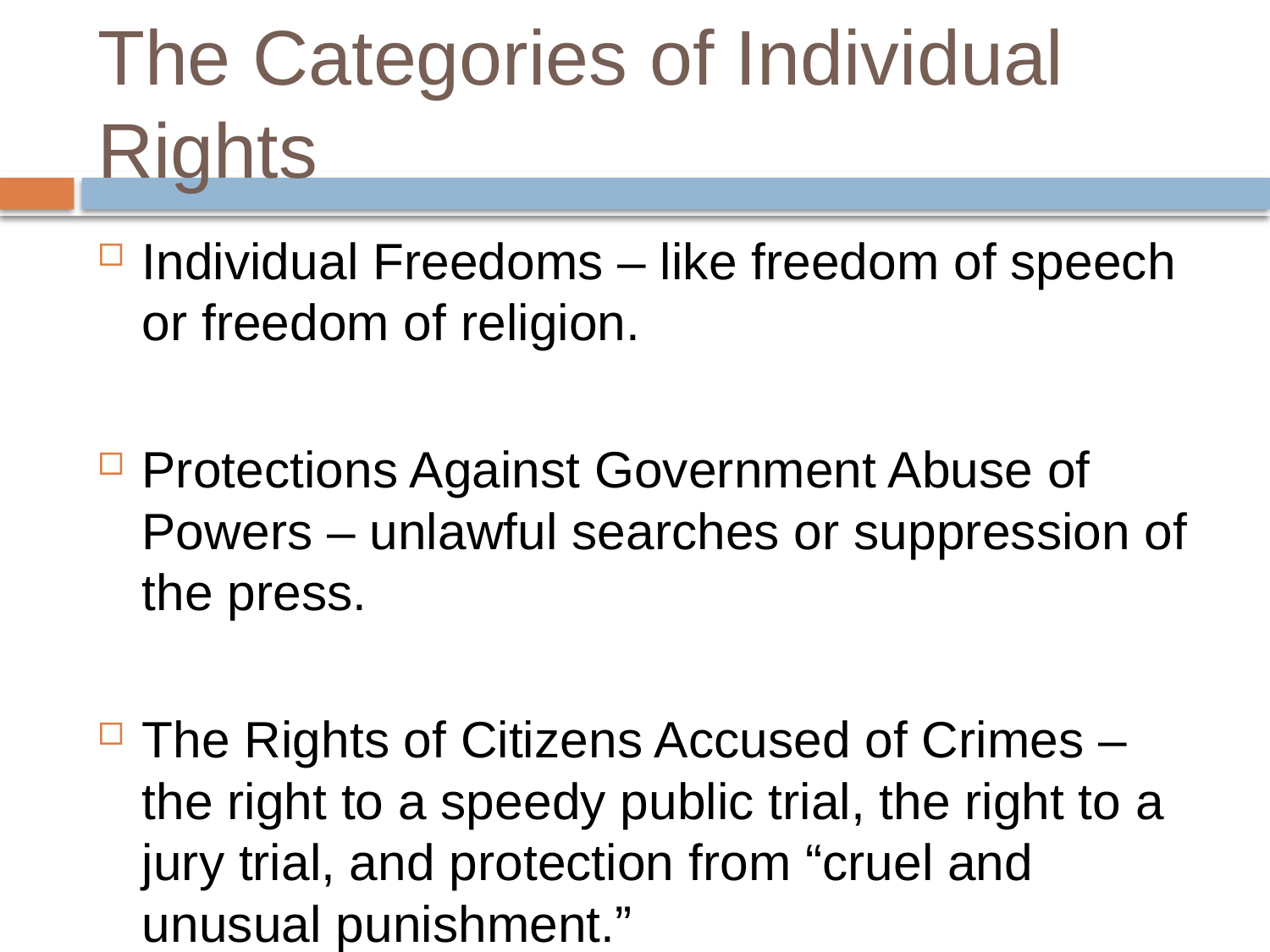

# The Categories of Individual Rights
Individual Freedoms – like freedom of speech or freedom of religion.

Protections Against Government Abuse of Powers – unlawful searches or suppression of the press.

The Rights of Citizens Accused of Crimes – the right to a speedy public trial, the right to a jury trial, and protection from “cruel and unusual punishment.”